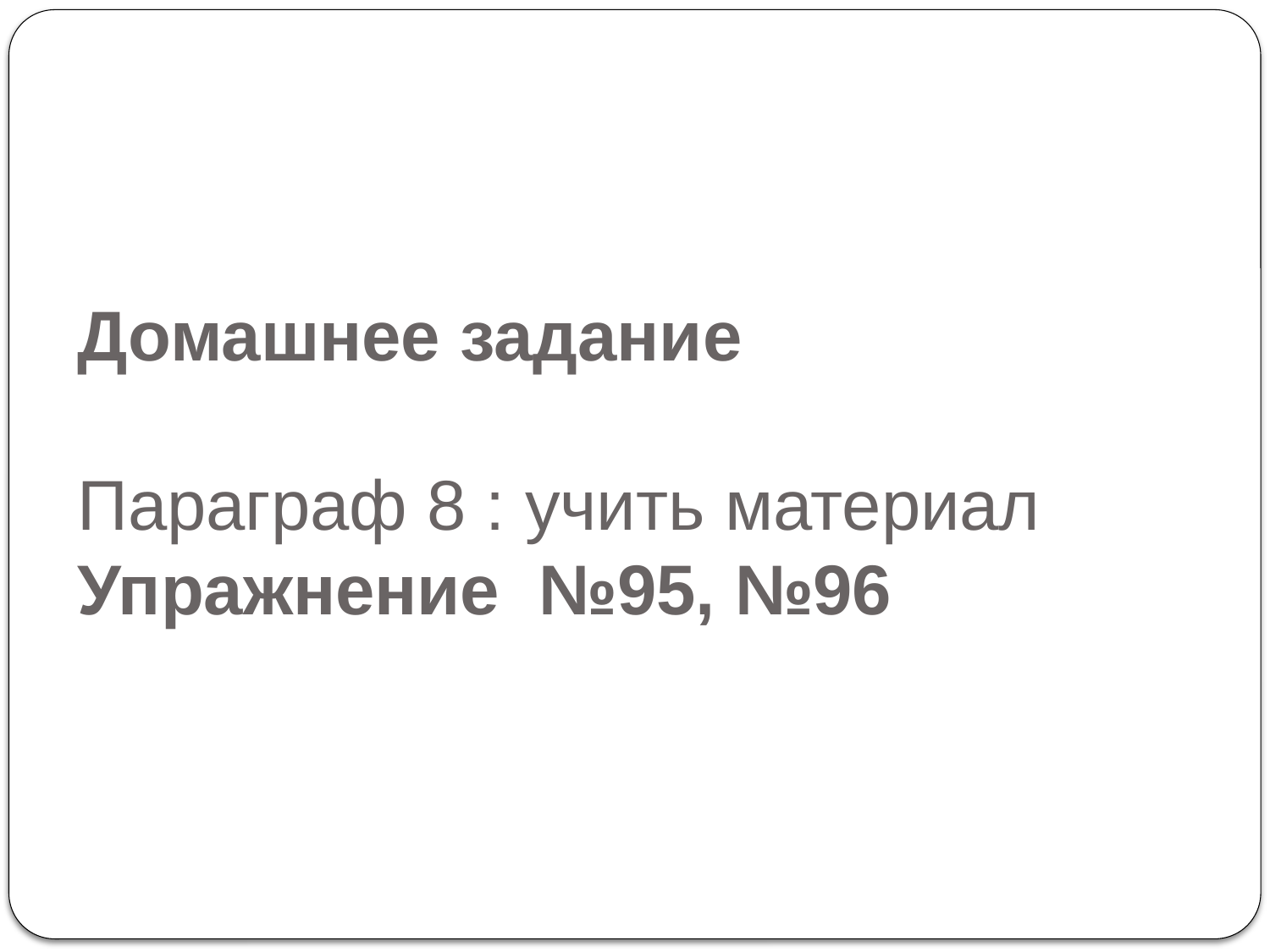

# Домашнее задание Параграф 8 : учить материал Упражнение  №95, №96